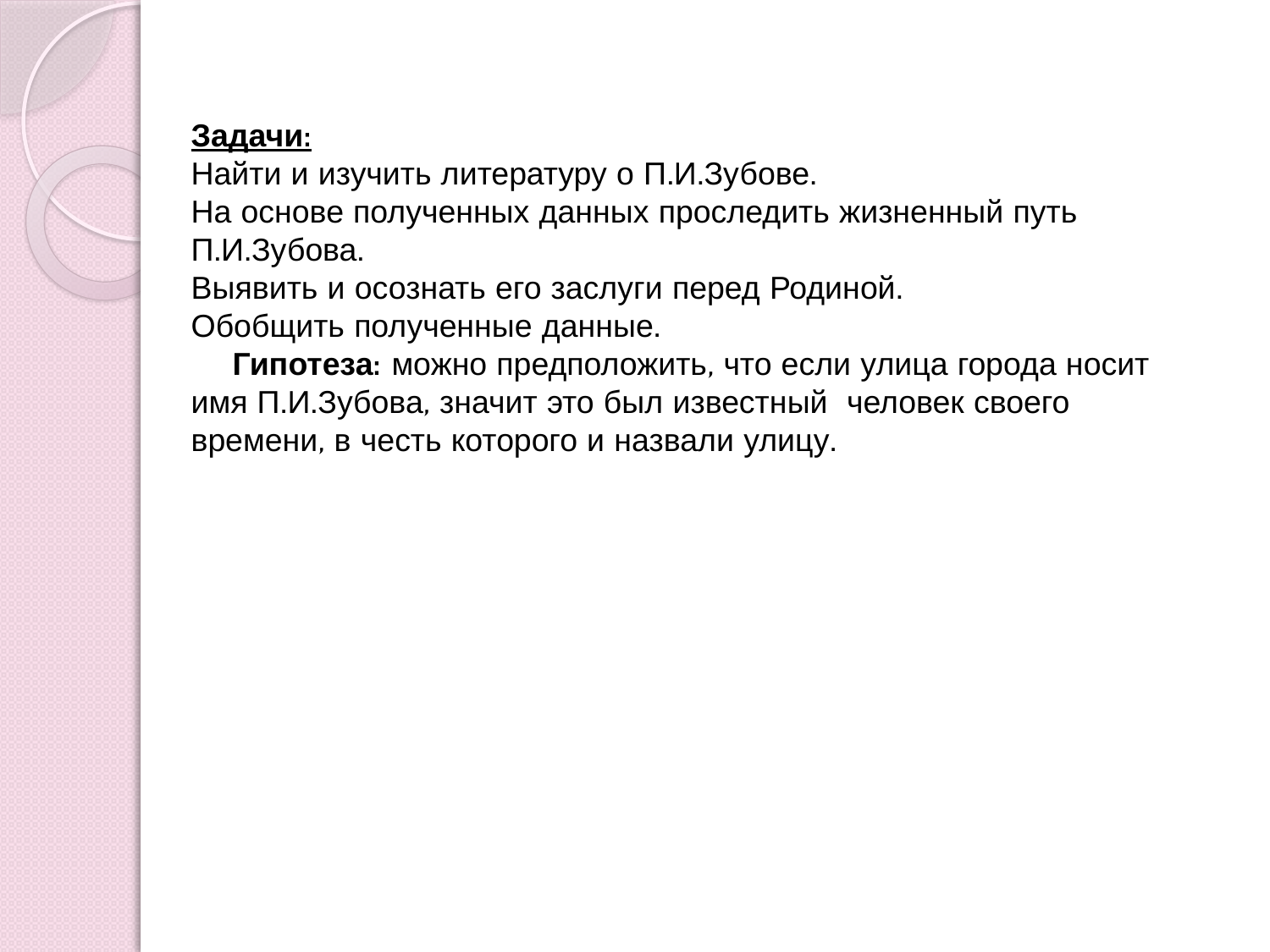

Задачи:
Найти и изучить литературу о П.И.Зубове.
На основе полученных данных проследить жизненный путь П.И.Зубова.
Выявить и осознать его заслуги перед Родиной.
Обобщить полученные данные.
    Гипотеза: можно предположить, что если улица города носит имя П.И.Зубова, значит это был известный  человек своего времени, в честь которого и назвали улицу.